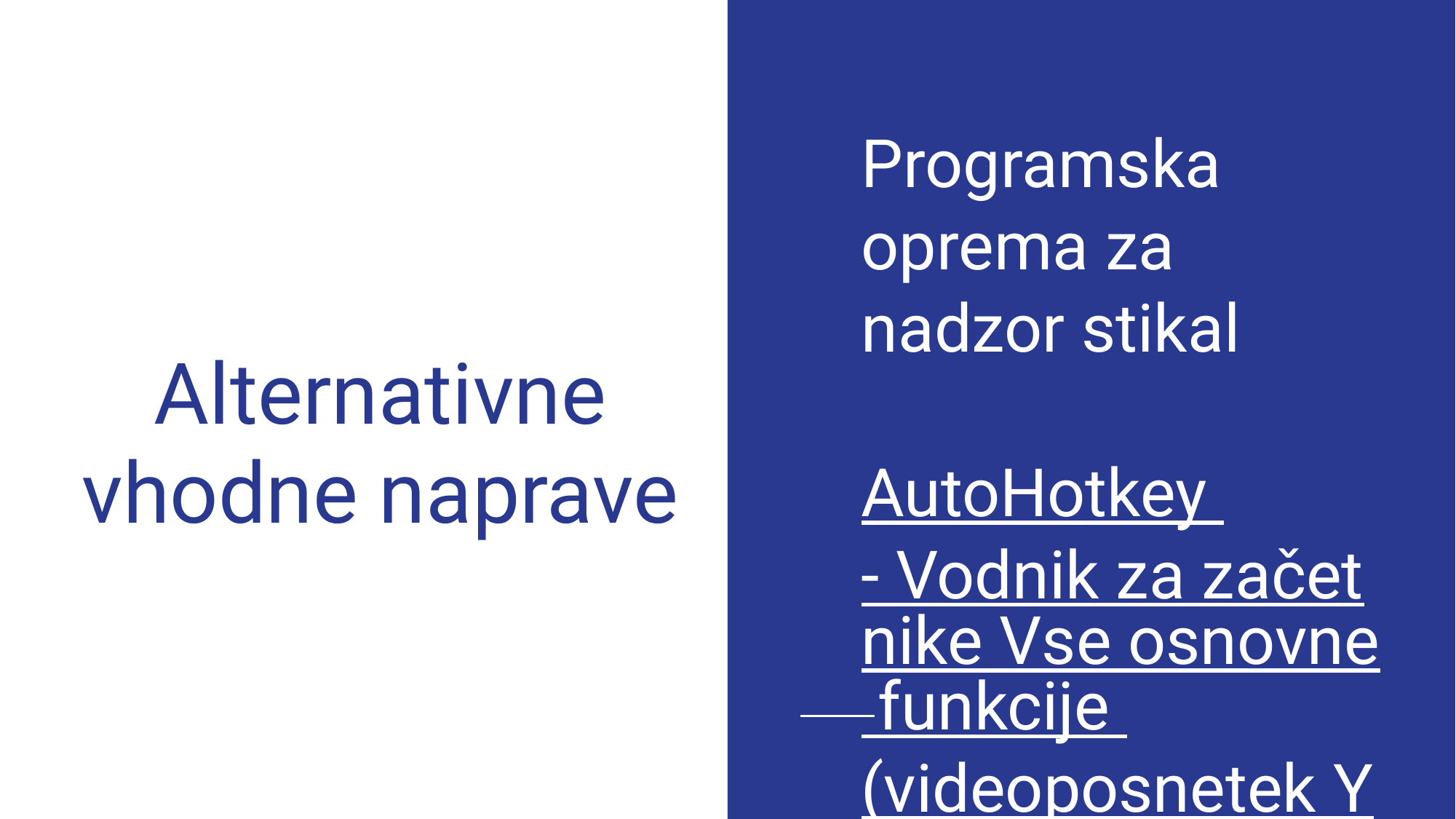

Programska oprema za nadzor stikal

AutoHotkey - Vodnik za začetnike Vse osnovne funkcije (videoposnetek YouTube)
# Alternativne vhodne naprave